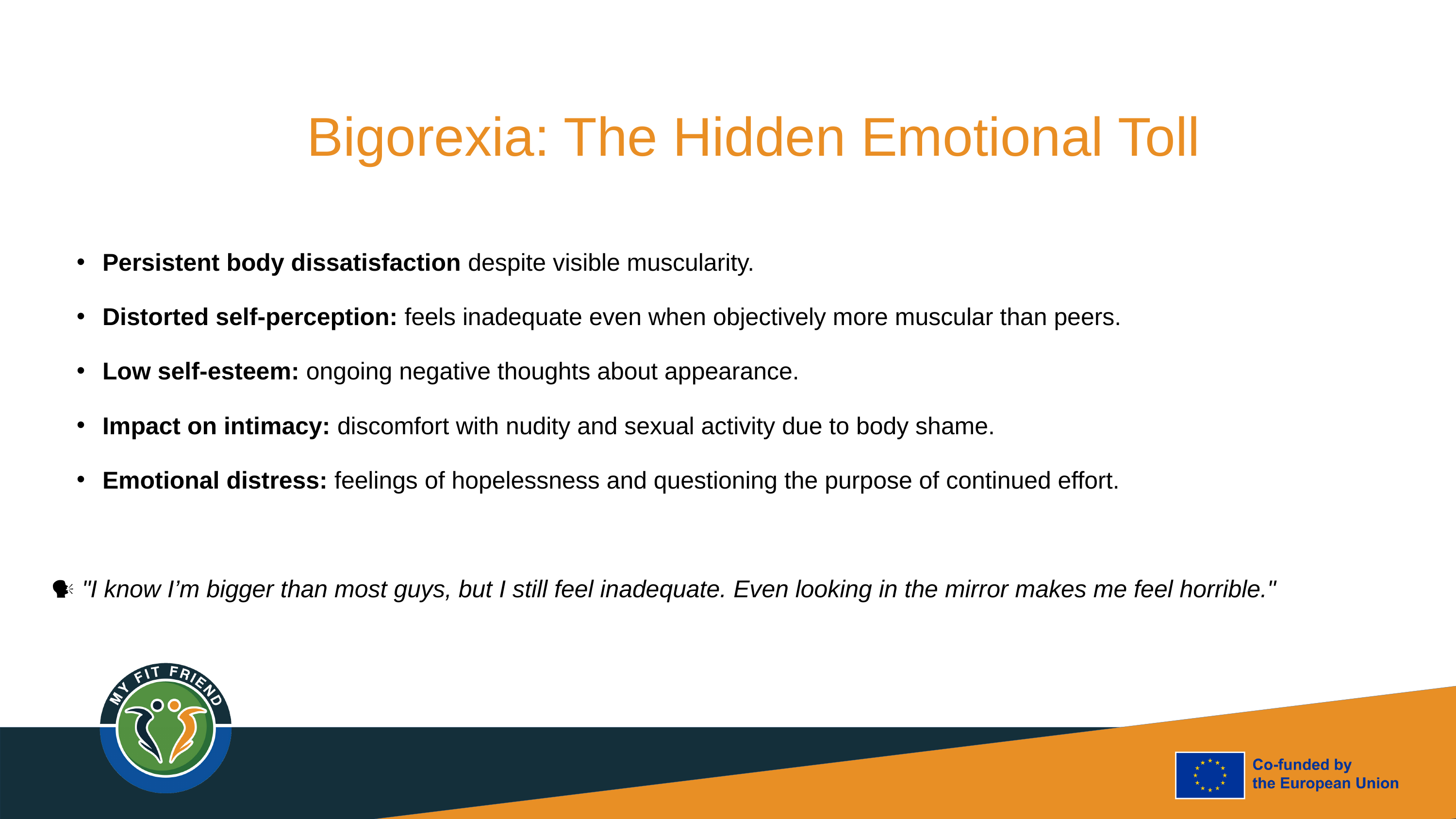

Bigorexia: The Hidden Emotional Toll

Persistent body dissatisfaction despite visible muscularity.
Distorted self-perception: feels inadequate even when objectively more muscular than peers.
Low self-esteem: ongoing negative thoughts about appearance.
Impact on intimacy: discomfort with nudity and sexual activity due to body shame.
Emotional distress: feelings of hopelessness and questioning the purpose of continued effort.

🗣 "I know I’m bigger than most guys, but I still feel inadequate. Even looking in the mirror makes me feel horrible."